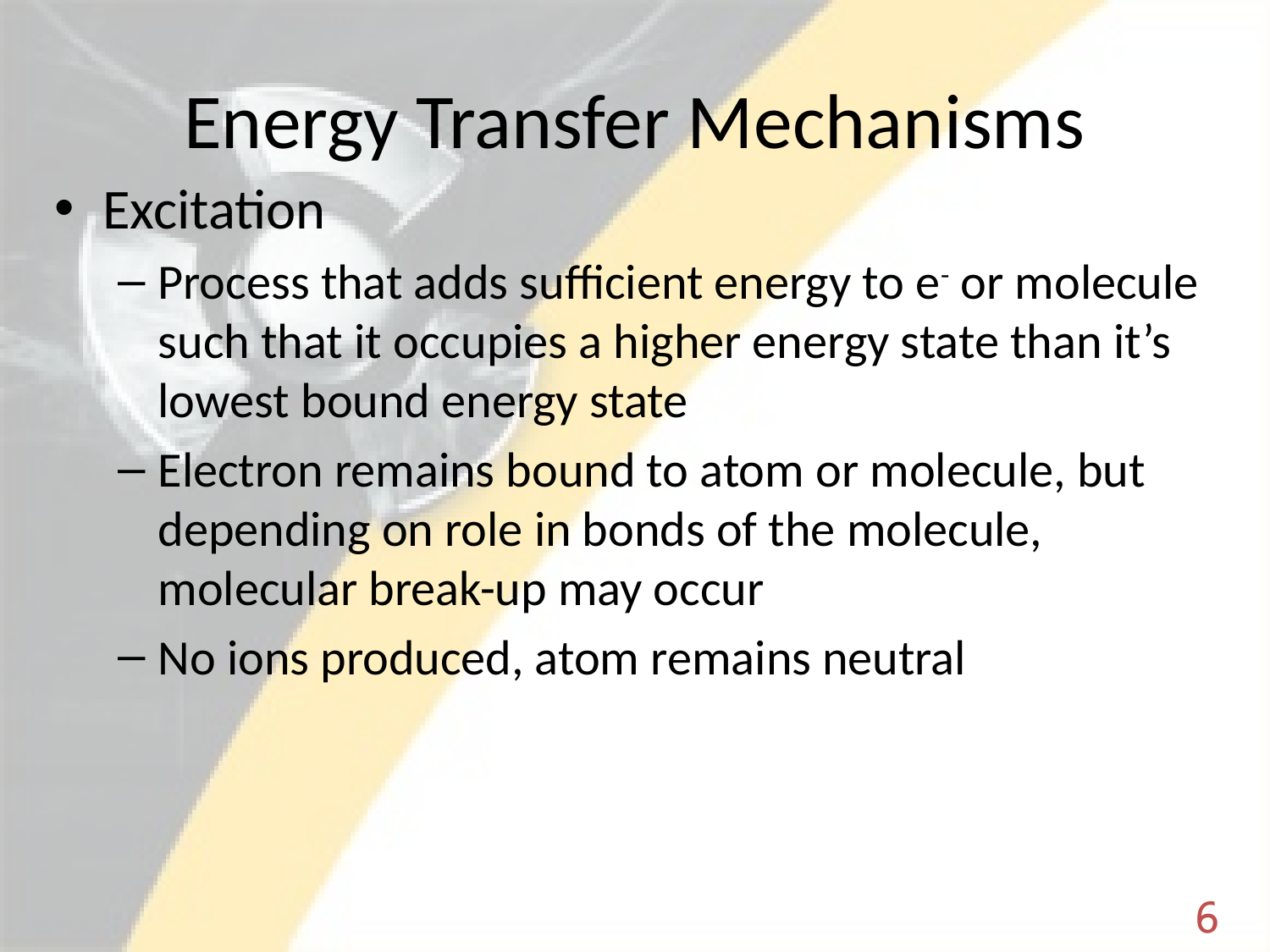

# Energy Transfer Mechanisms
Excitation
Process that adds sufficient energy to e- or molecule such that it occupies a higher energy state than it’s lowest bound energy state
Electron remains bound to atom or molecule, but depending on role in bonds of the molecule, molecular break-up may occur
No ions produced, atom remains neutral